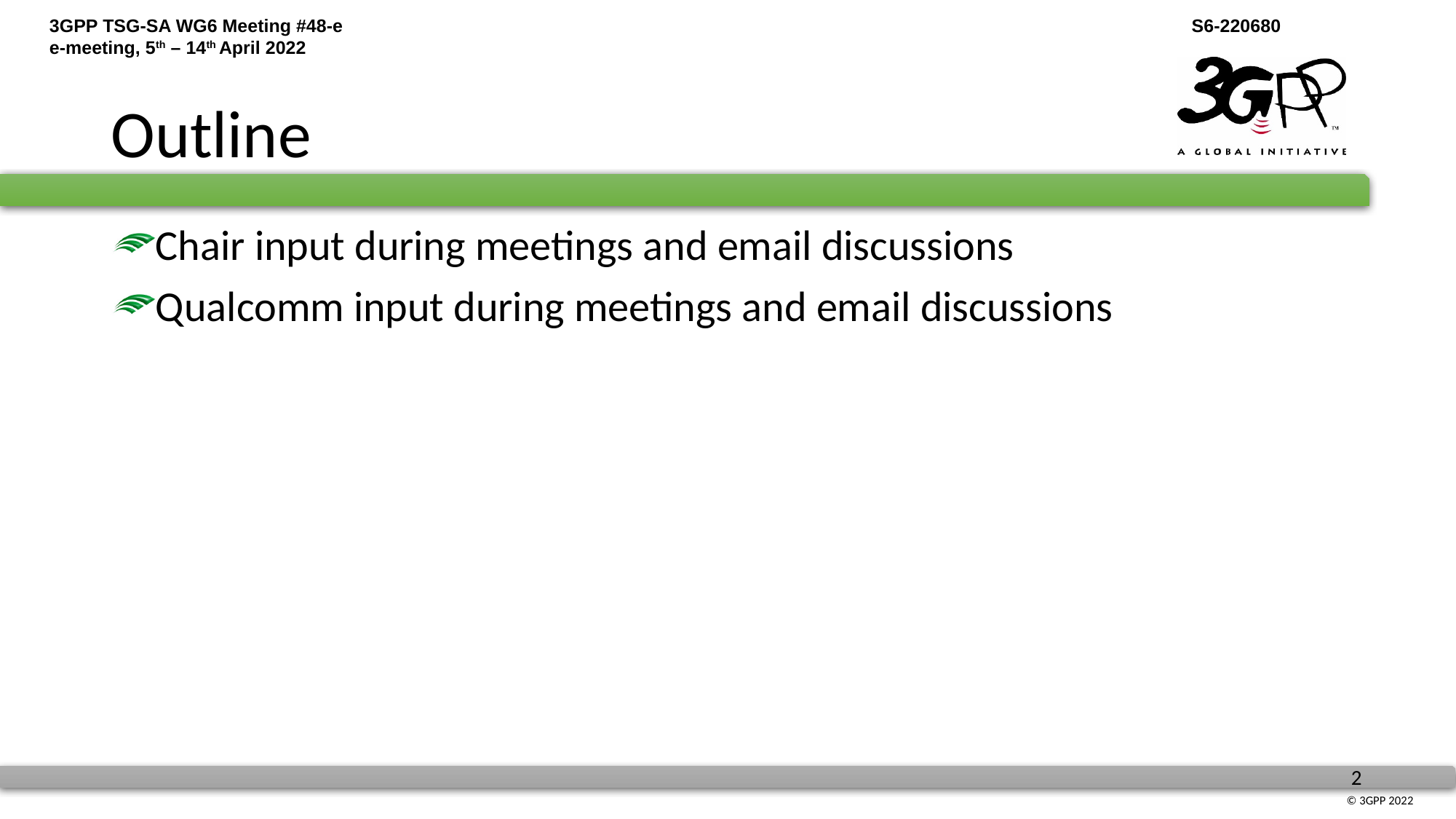

# Outline
Chair input during meetings and email discussions
Qualcomm input during meetings and email discussions